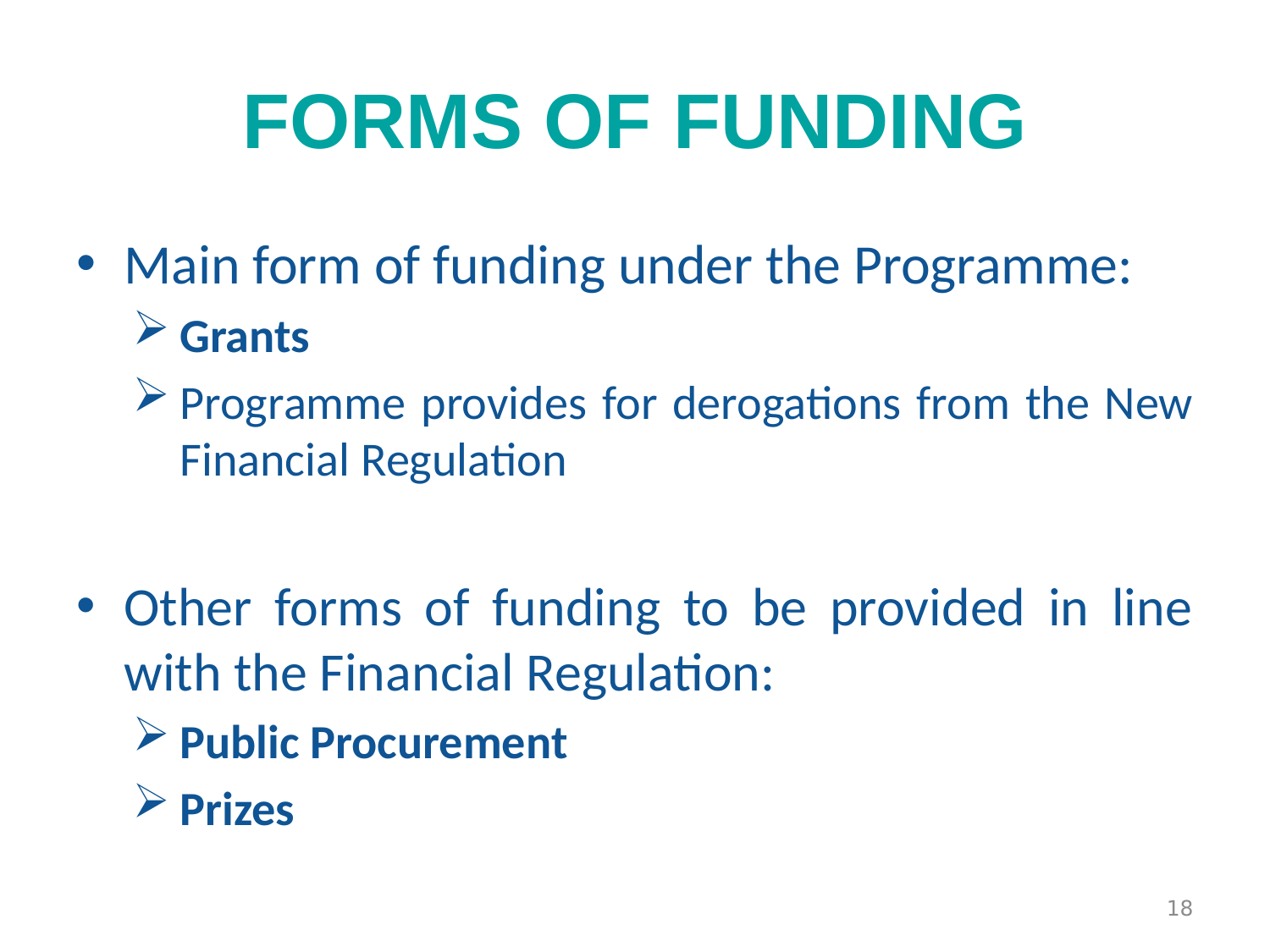

# Forms of funding
Main form of funding under the Programme:
Grants
Programme provides for derogations from the New Financial Regulation

Other forms of funding to be provided in line with the Financial Regulation:
Public Procurement
Prizes
18